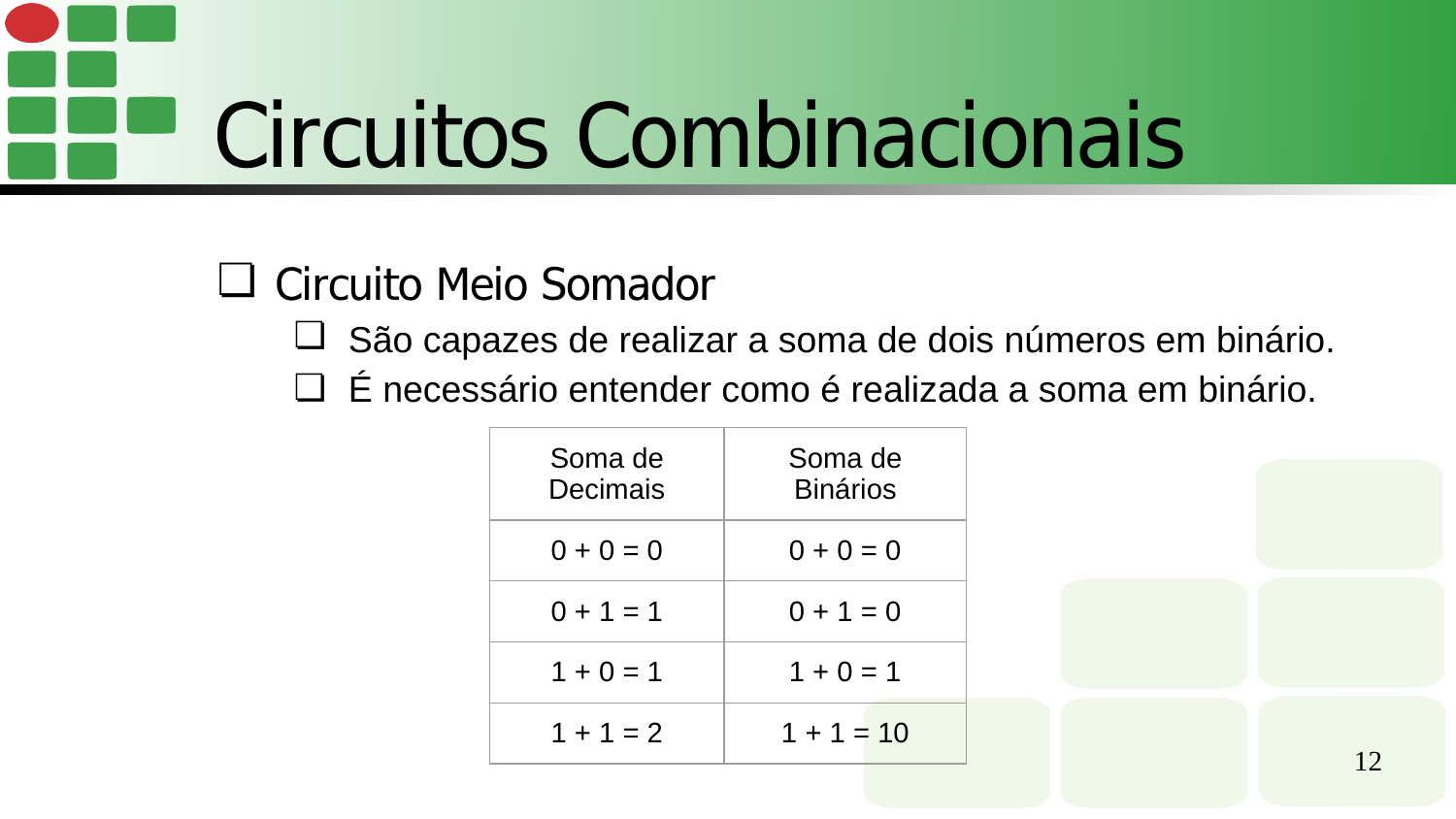

Circuitos Combinacionais
Circuito Meio Somador
São capazes de realizar a soma de dois números em binário.
É necessário entender como é realizada a soma em binário.
| Soma de Decimais | Soma de Binários |
| --- | --- |
| 0 + 0 = 0 | 0 + 0 = 0 |
| 0 + 1 = 1 | 0 + 1 = 0 |
| 1 + 0 = 1 | 1 + 0 = 1 |
| 1 + 1 = 2 | 1 + 1 = 10 |
12